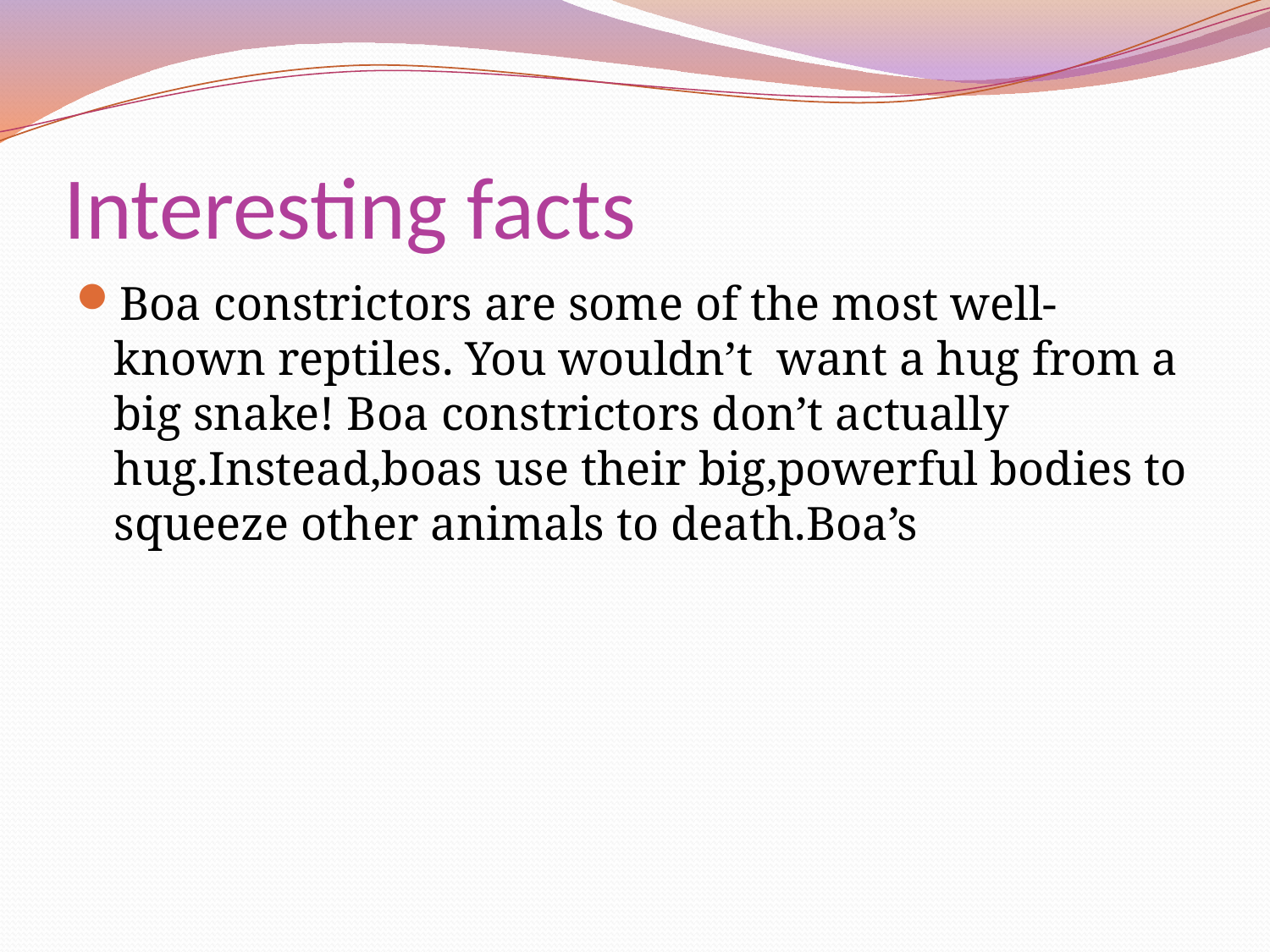

# Interesting facts
Boa constrictors are some of the most well-known reptiles. You wouldn’t  want a hug from a big snake! Boa constrictors don’t actually  hug.Instead,boas use their big,powerful bodies to squeeze other animals to death.Boa’s